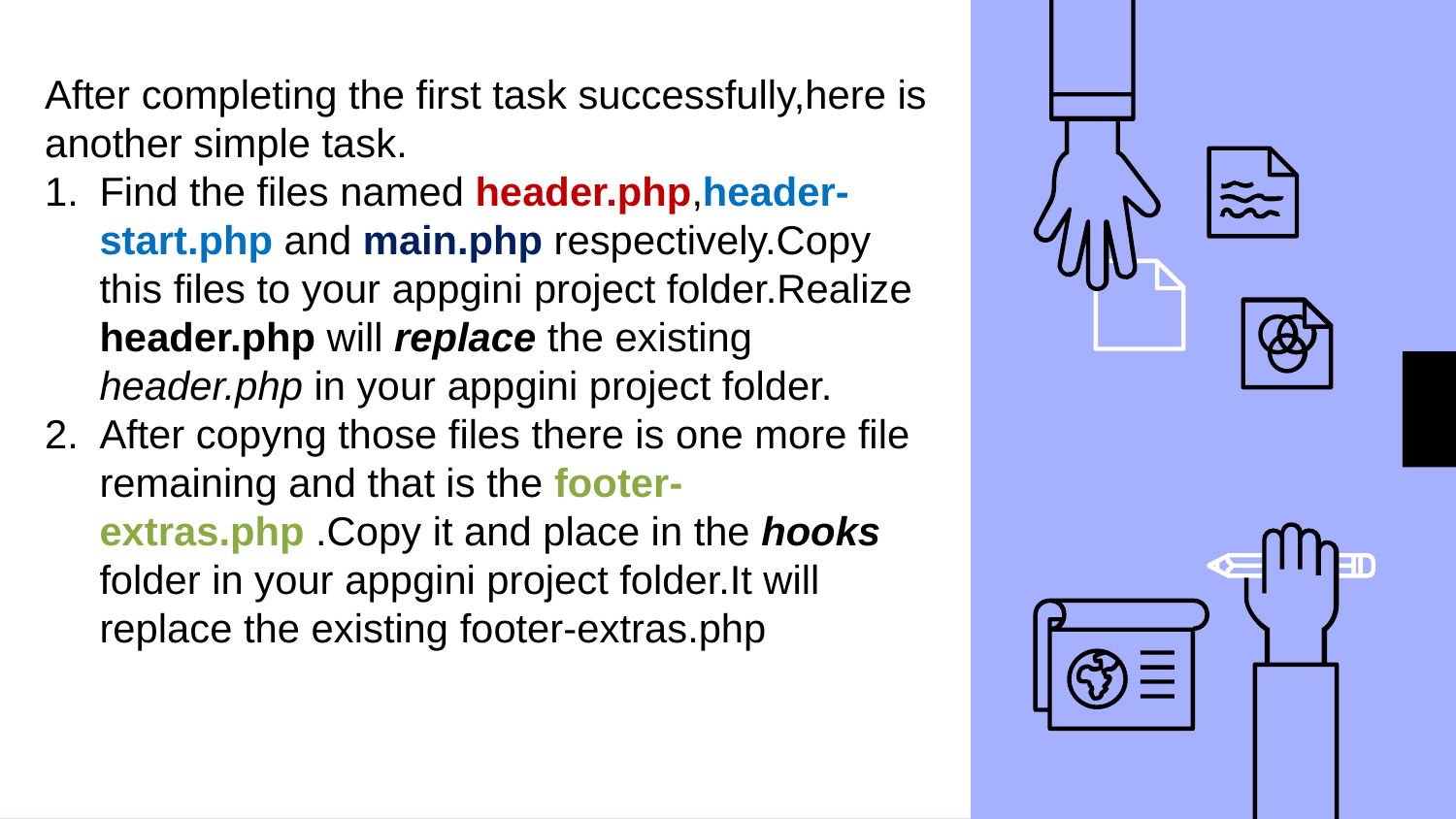

After completing the first task successfully,here is another simple task.
Find the files named header.php,header-start.php and main.php respectively.Copy this files to your appgini project folder.Realize header.php will replace the existing header.php in your appgini project folder.
After copyng those files there is one more file remaining and that is the footer-extras.php .Copy it and place in the hooks folder in your appgini project folder.It will replace the existing footer-extras.php
11